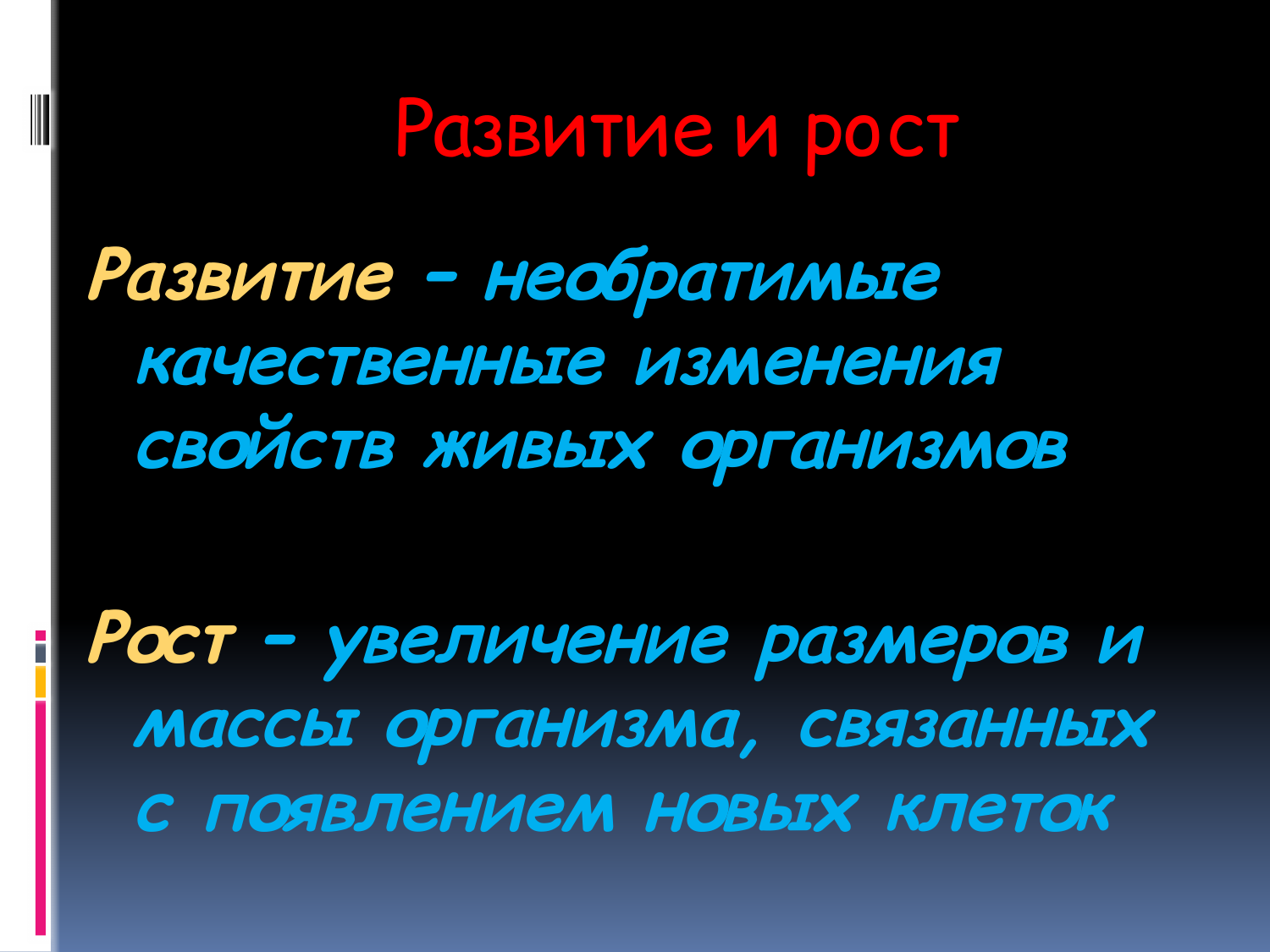

# Развитие и рост
Развитие – необратимые качественные изменения свойств живых организмов

Рост – увеличение размеров и массы организма, связанных с появлением новых клеток